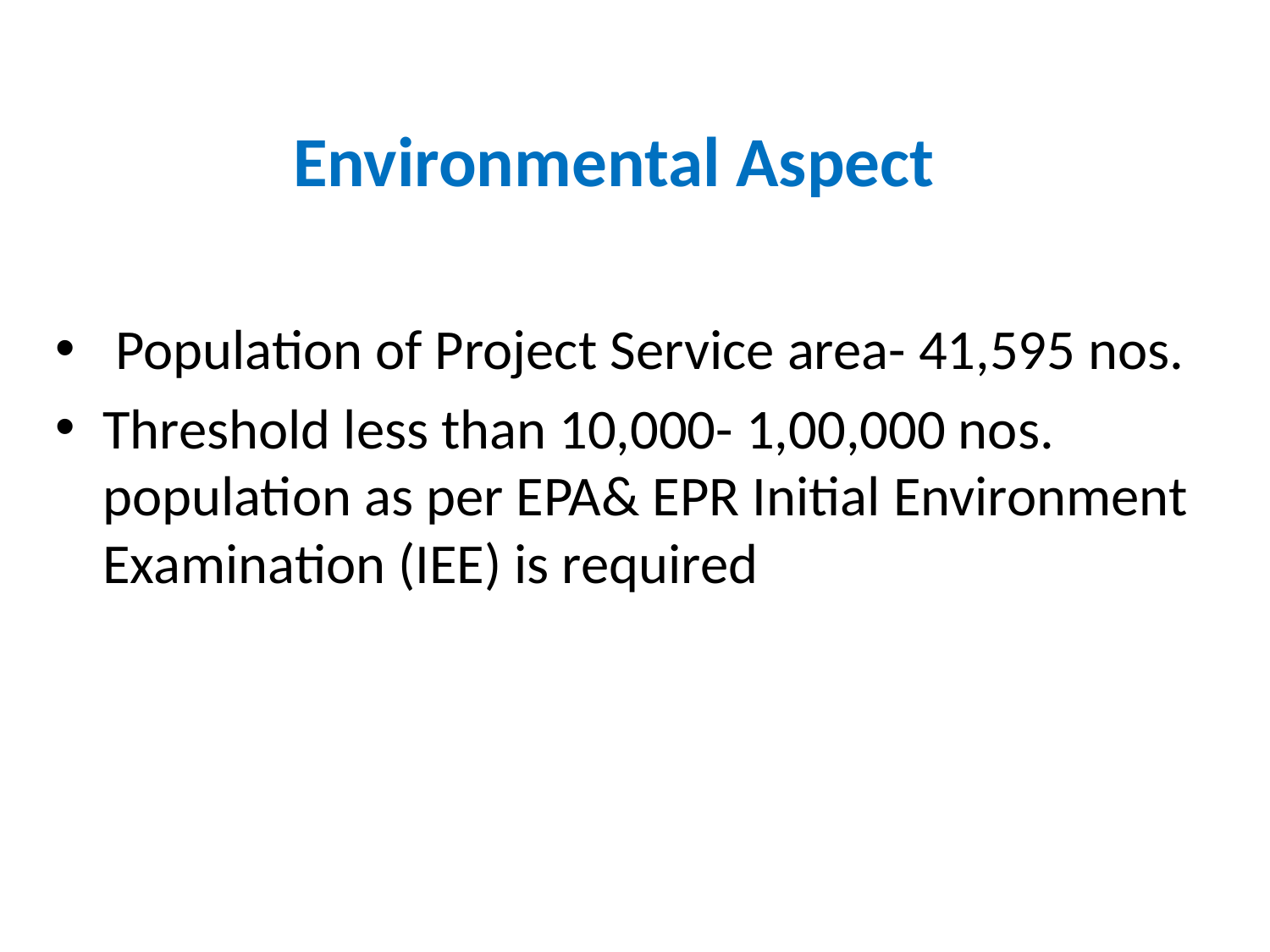

# Environmental Aspect
 Population of Project Service area- 41,595 nos.
Threshold less than 10,000- 1,00,000 nos. population as per EPA& EPR Initial Environment Examination (IEE) is required